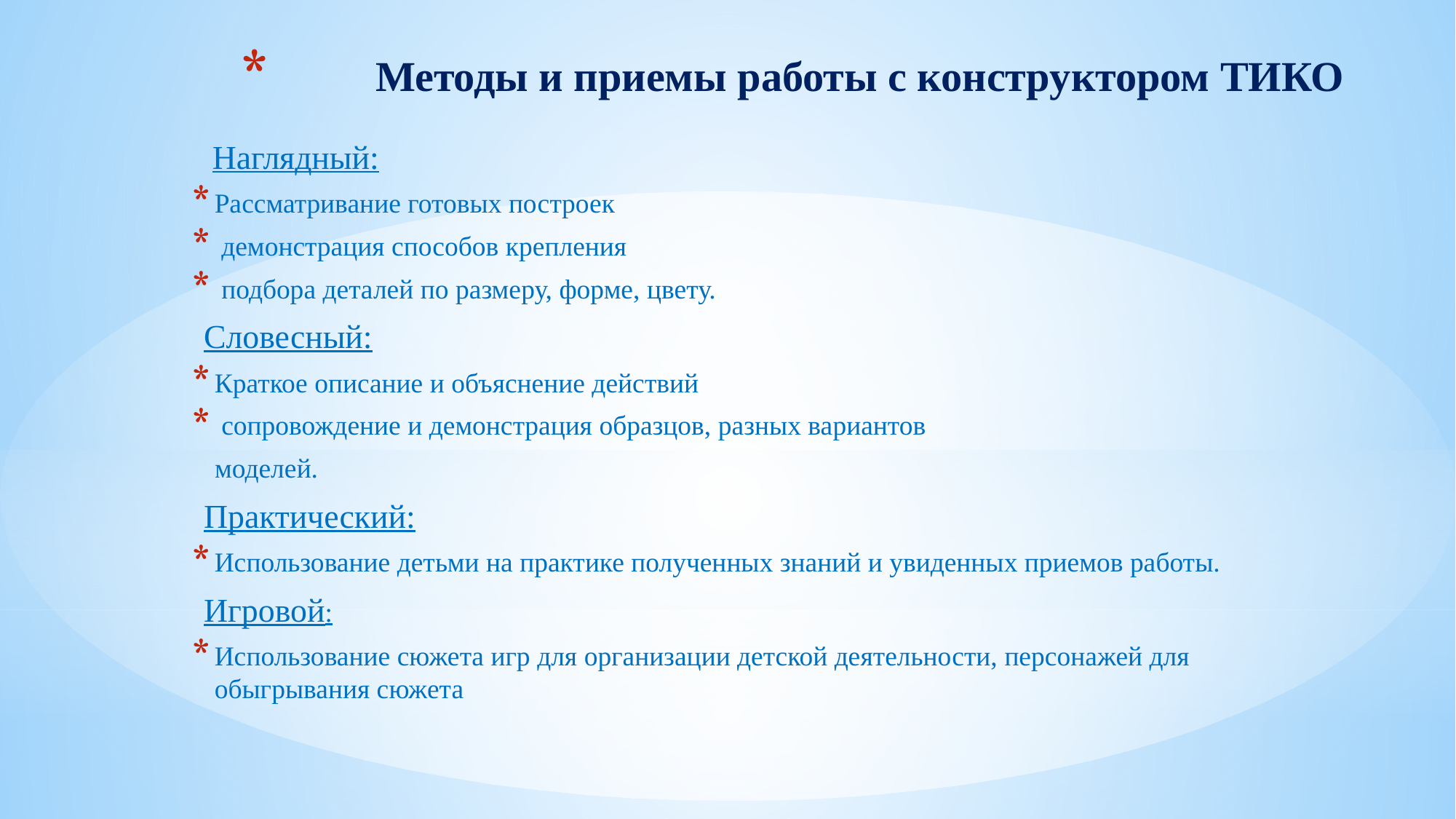

# Методы и приемы работы с конструктором ТИКО
   Наглядный:
Рассматривание готовых построек
 демонстрация способов крепления
 подбора деталей по размеру, форме, цвету.
  Словесный:
Краткое описание и объяснение действий
 сопровождение и демонстрация образцов, разных вариантов
    моделей.
  Практический:
Использование детьми на практике полученных знаний и увиденных приемов работы.
  Игровой:
Использование сюжета игр для организации детской деятельности, персонажей для обыгрывания сюжета